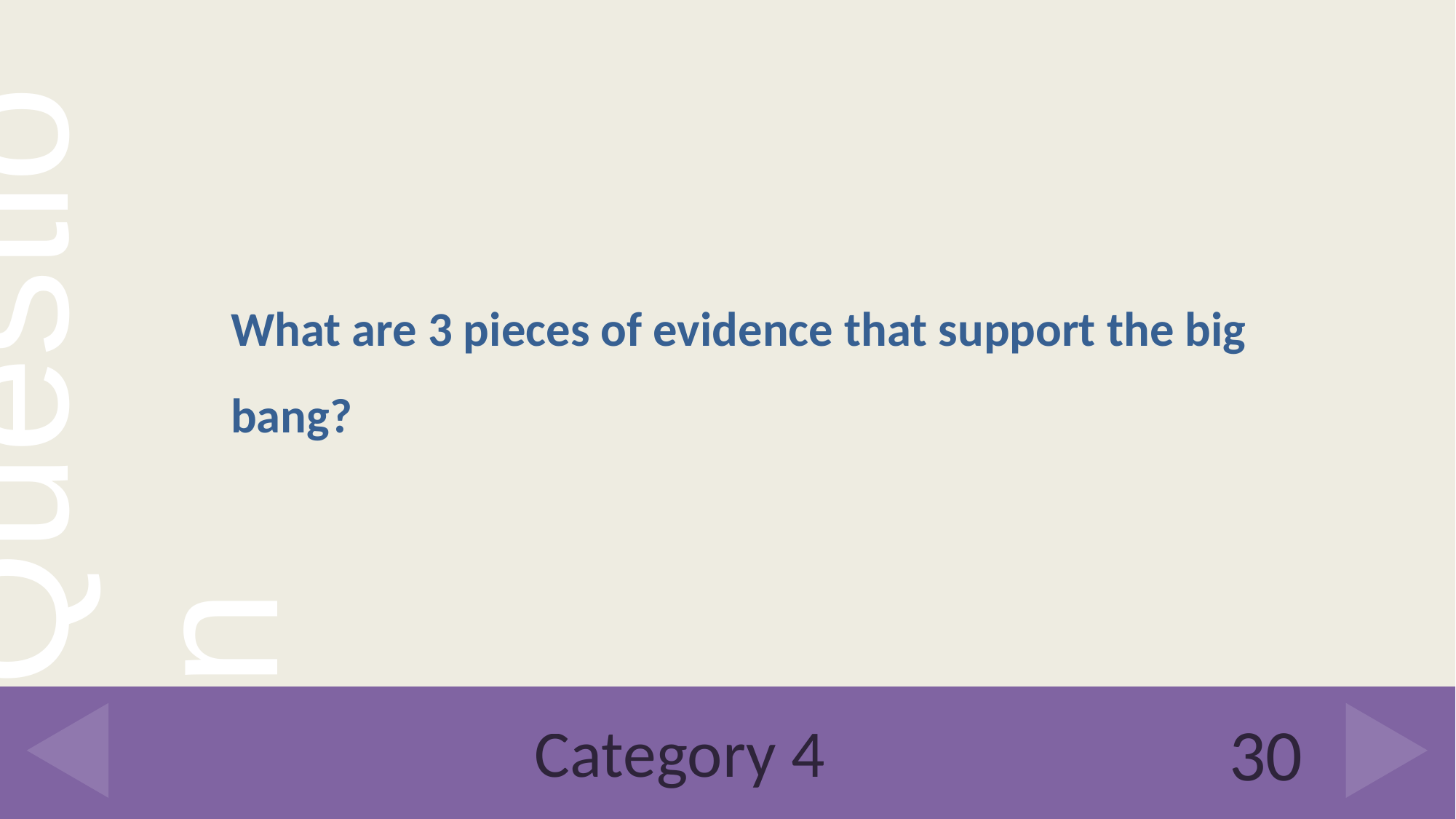

What are 3 pieces of evidence that support the big bang?
# Category 4
30